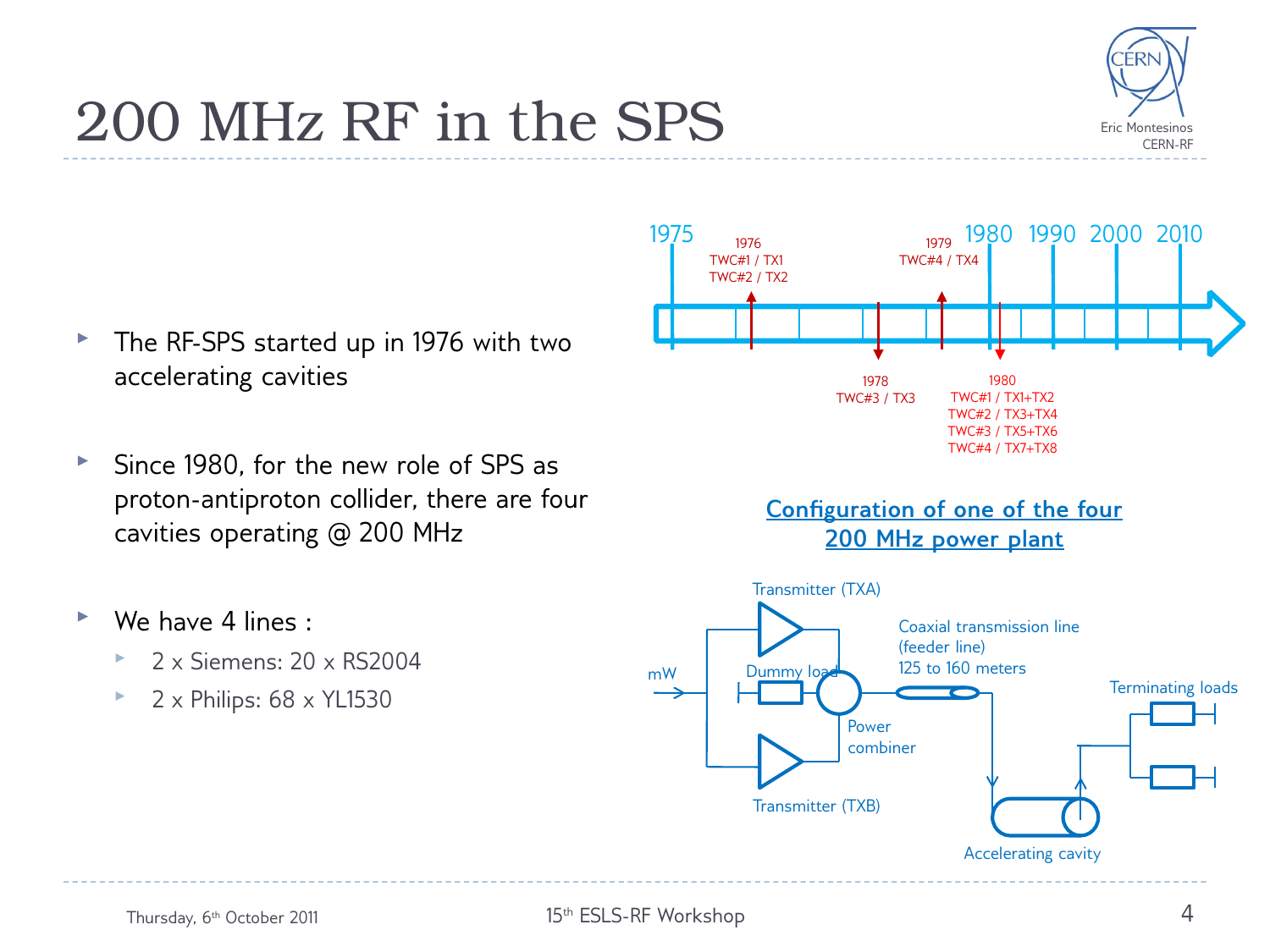

# 200 MHz RF in the SPS

The RF-SPS started up in 1976 with two accelerating cavities

Since 1980, for the new role of SPS as proton-antiproton collider, there are four cavities operating @ 200 MHz

We have 4 lines :
2 x Siemens: 20 x RS2004
2 x Philips: 68 x YL1530
1975
1980
1990
2000
2010
1976
TWC#1 / TX1
TWC#2 / TX2
1979
TWC#4 / TX4

1980
TWC#1 / TX1+TX2
TWC#2 / TX3+TX4
TWC#3 / TX5+TX6
TWC#4 / TX7+TX8
1978
TWC#3 / TX3
Configuration of one of the four
200 MHz power plant
Transmitter (TXA)

Coaxial transmission line
(feeder line)
125 to 160 meters
Dummy load
mW
Terminating loads

Transmitter (TXB)

Accelerating cavity
Power
combiner
Thursday, 6th October 2011
15th ESLS-RF Workshop
4